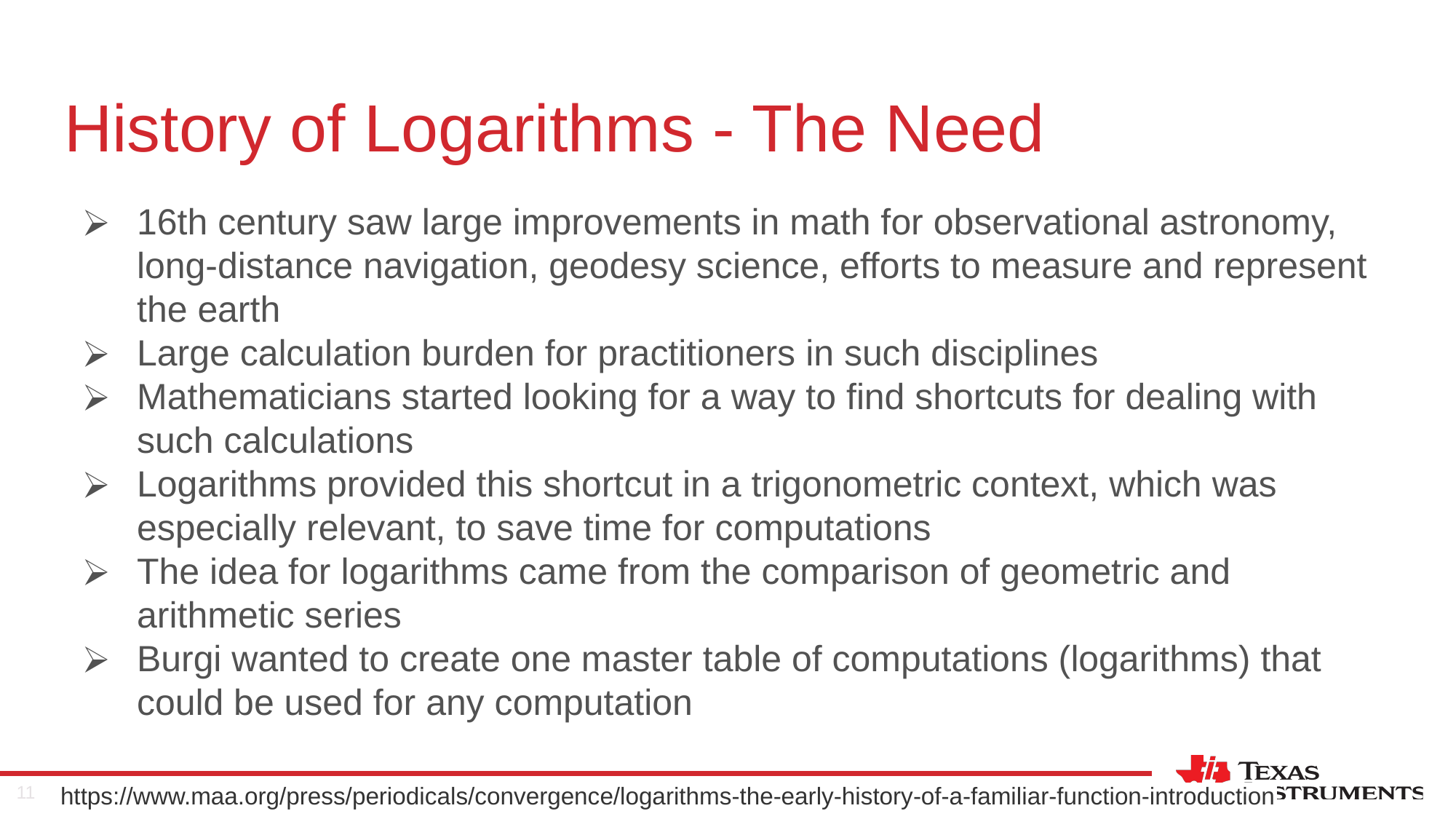

# History of Logarithms - The Need
16th century saw large improvements in math for observational astronomy, long-distance navigation, geodesy science, efforts to measure and represent the earth
Large calculation burden for practitioners in such disciplines
Mathematicians started looking for a way to find shortcuts for dealing with such calculations
Logarithms provided this shortcut in a trigonometric context, which was especially relevant, to save time for computations
The idea for logarithms came from the comparison of geometric and arithmetic series
Burgi wanted to create one master table of computations (logarithms) that could be used for any computation

https://www.maa.org/press/periodicals/convergence/logarithms-the-early-history-of-a-familiar-function-introduction